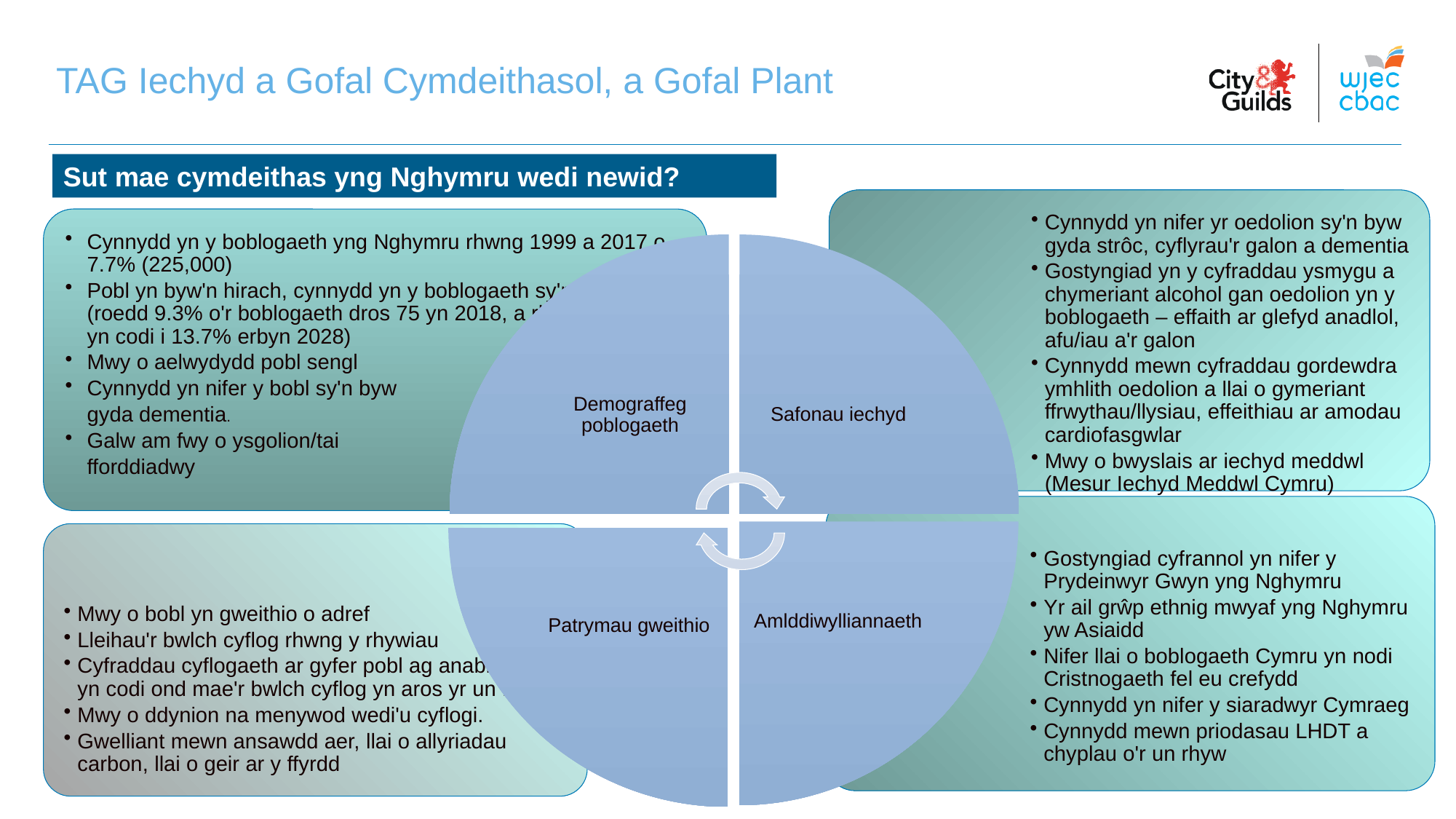

TAG Iechyd a Gofal Cymdeithasol, a Gofal Plant
Sut mae cymdeithas yng Nghymru wedi newid?
Gostyngiad cyfrannol yn nifer y Prydeinwyr Gwyn yng Nghymru
Yr ail grŵp ethnig mwyaf yng Nghymru yw Asiaidd
Nifer llai o boblogaeth Cymru yn nodi Cristnogaeth fel eu crefydd
Cynnydd yn nifer y siaradwyr Cymraeg
Cynnydd mewn priodasau LHDT a chyplau o'r un rhyw

Mwy o bobl yn gweithio o adref
Lleihau'r bwlch cyflog rhwng y rhywiau
Cyfraddau cyflogaeth ar gyfer pobl ag anableddau yn codi ond mae'r bwlch cyflog yn aros yr un fath
Mwy o ddynion na menywod wedi'u cyflogi.
Gwelliant mewn ansawdd aer, llai o allyriadau carbon, llai o geir ar y ffyrdd
Cynnydd yn nifer yr oedolion sy'n byw gyda strôc, cyflyrau'r galon a dementia
Gostyngiad yn y cyfraddau ysmygu a chymeriant alcohol gan oedolion yn y boblogaeth – effaith ar glefyd anadlol, afu/iau a'r galon
Cynnydd mewn cyfraddau gordewdra ymhlith oedolion a llai o gymeriant ffrwythau/llysiau, effeithiau ar amodau cardiofasgwlar
Mwy o bwyslais ar iechyd meddwl (Mesur Iechyd Meddwl Cymru)
Cynnydd yn y boblogaeth yng Nghymru rhwng 1999 a 2017 o 7.7% (225,000)
Pobl yn byw'n hirach, cynnydd yn y boblogaeth sy'n heneiddio (roedd 9.3% o'r boblogaeth dros 75 yn 2018, a rhagwelir y bydd yn codi i 13.7% erbyn 2028)
Mwy o aelwydydd pobl sengl
Cynnydd yn nifer y bobl sy'n byw
	gyda dementia.
Galw am fwy o ysgolion/tai
	fforddiadwy

Demograffeg poblogaeth
Safonau iechyd
Amlddiwylliannaeth
Patrymau gweithio